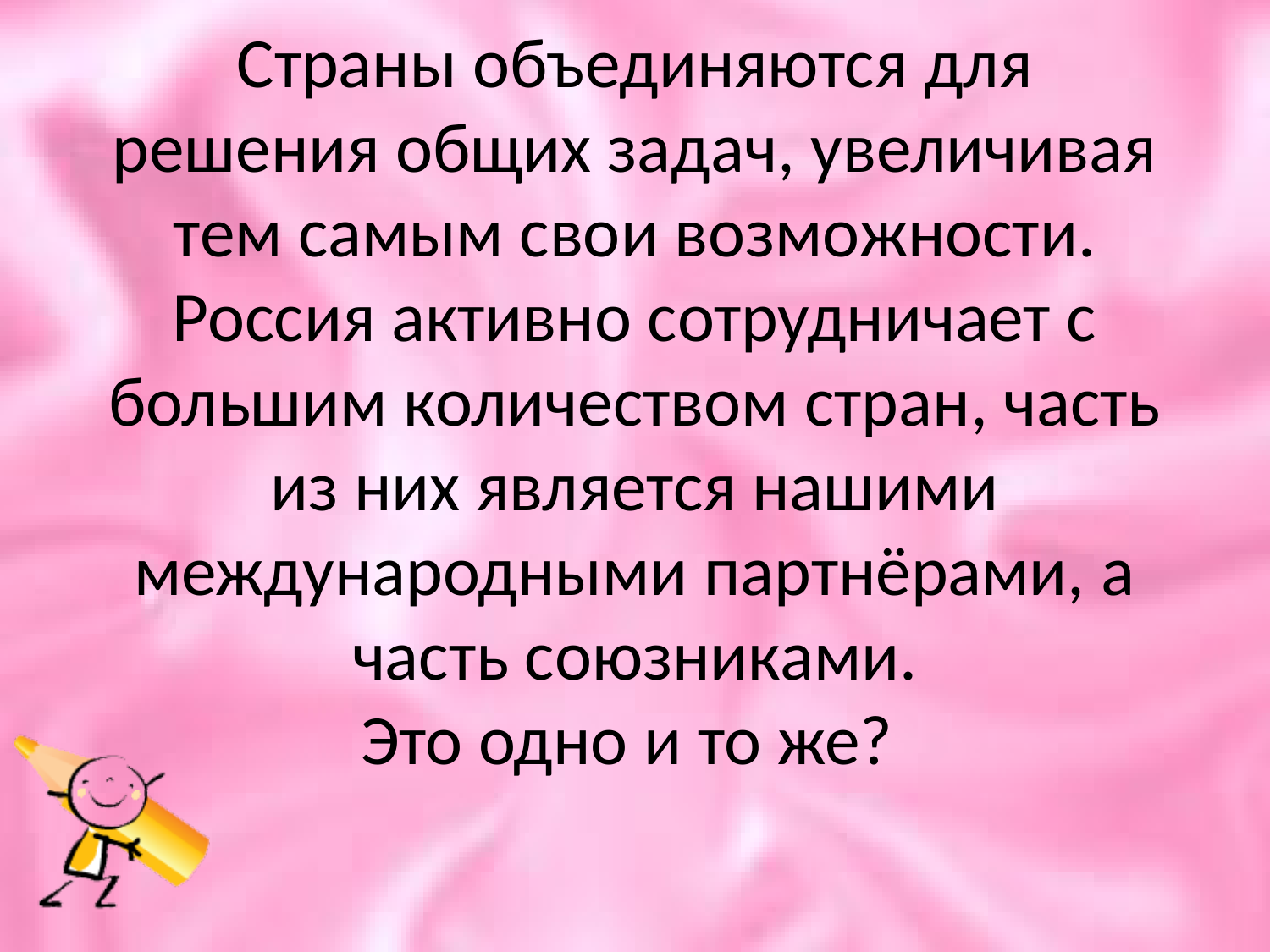

# Страны объединяются для решения общих задач, увеличивая тем самым свои возможности. Россия активно сотрудничает с большим количеством стран, часть из них является нашими международными партнёрами, а часть союзниками. Это одно и то же?